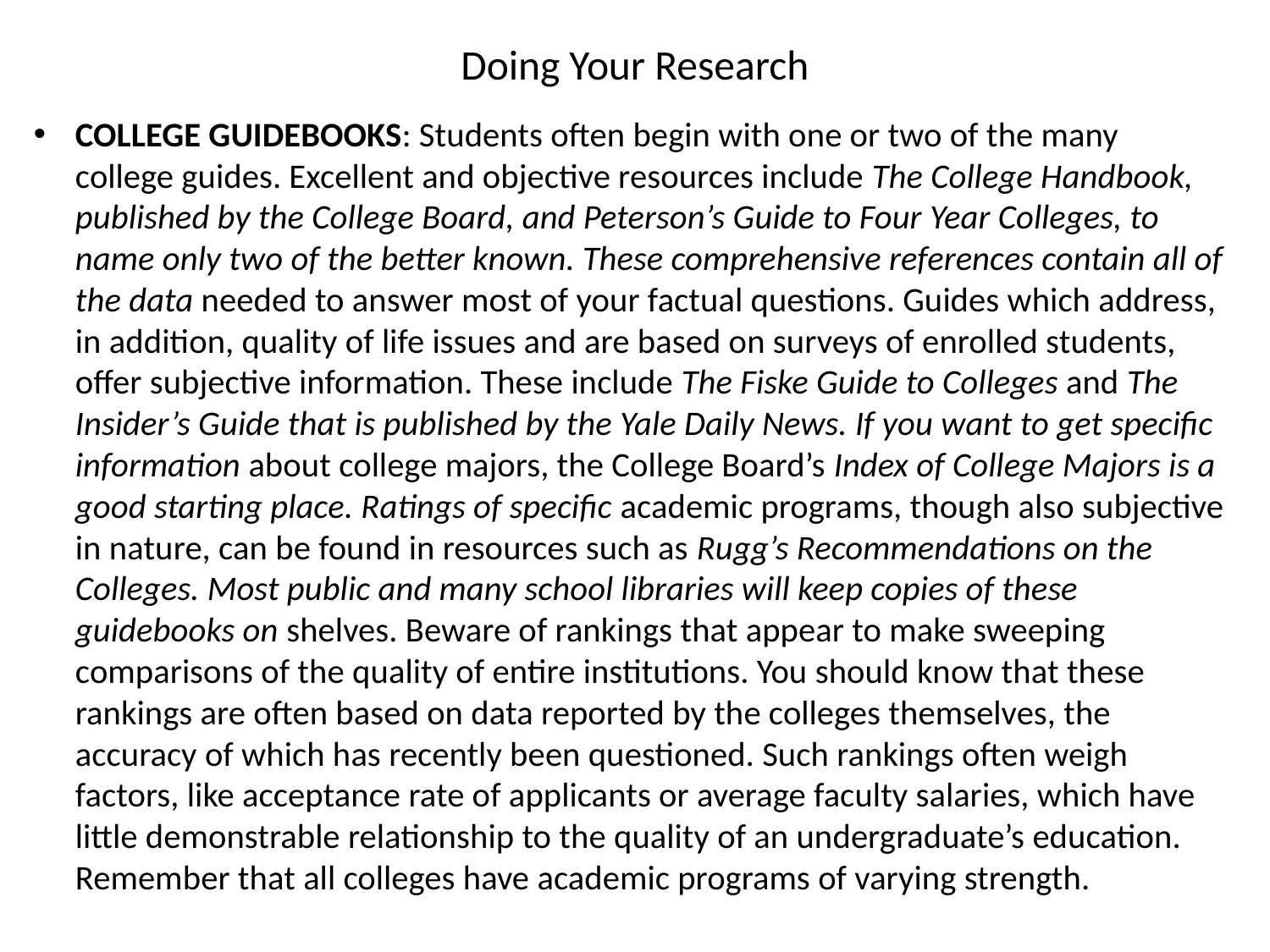

# Doing Your Research
COLLEGE GUIDEBOOKS: Students often begin with one or two of the many college guides. Excellent and objective resources include The College Handbook, published by the College Board, and Peterson’s Guide to Four Year Colleges, to name only two of the better known. These comprehensive references contain all of the data needed to answer most of your factual questions. Guides which address, in addition, quality of life issues and are based on surveys of enrolled students, offer subjective information. These include The Fiske Guide to Colleges and The Insider’s Guide that is published by the Yale Daily News. If you want to get specific information about college majors, the College Board’s Index of College Majors is a good starting place. Ratings of specific academic programs, though also subjective in nature, can be found in resources such as Rugg’s Recommendations on the Colleges. Most public and many school libraries will keep copies of these guidebooks on shelves. Beware of rankings that appear to make sweeping comparisons of the quality of entire institutions. You should know that these rankings are often based on data reported by the colleges themselves, the accuracy of which has recently been questioned. Such rankings often weigh factors, like acceptance rate of applicants or average faculty salaries, which have little demonstrable relationship to the quality of an undergraduate’s education. Remember that all colleges have academic programs of varying strength.